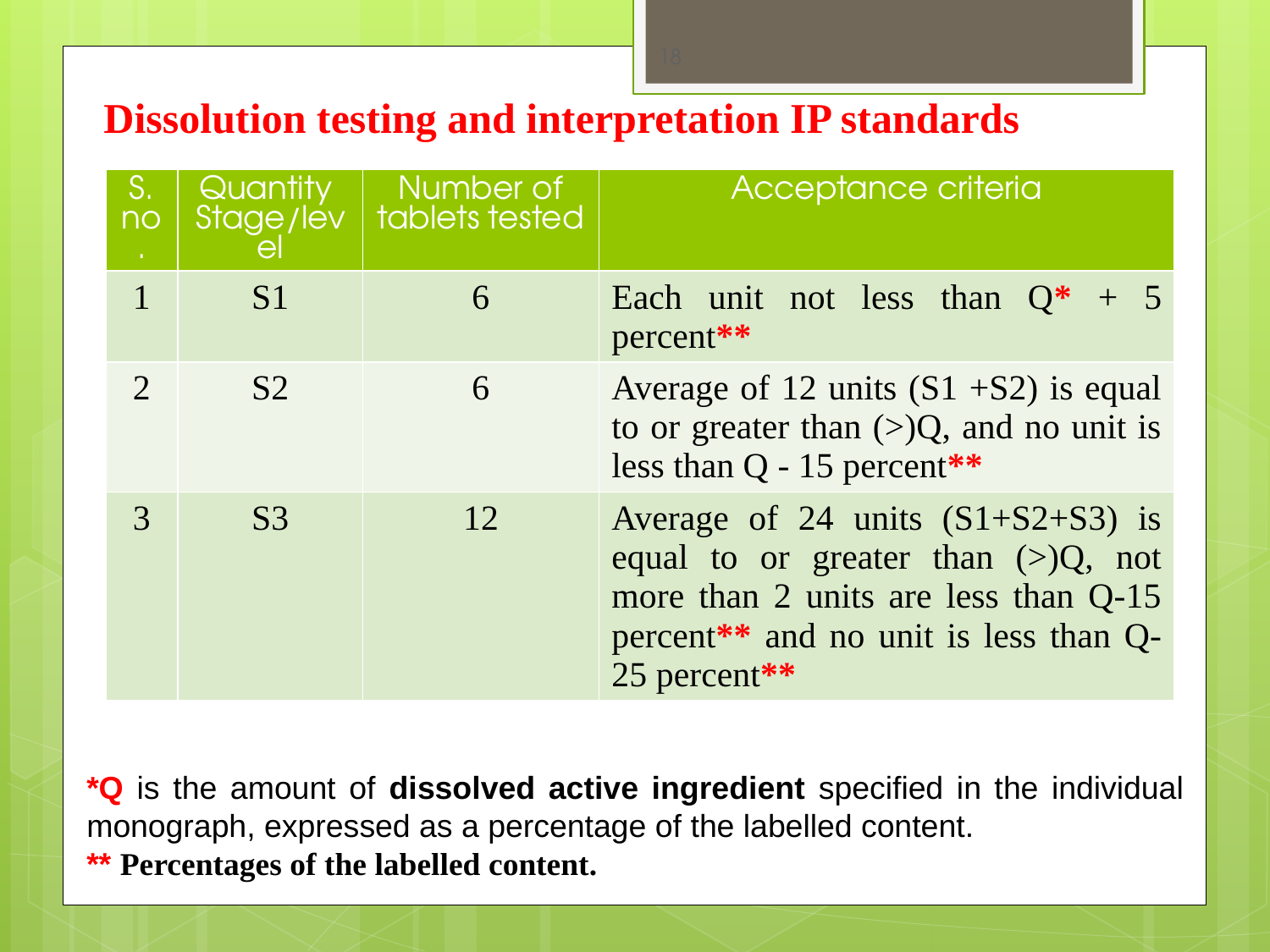

18
Dissolution testing and interpretation IP standards
| S. no. | Quantity Stage/level | Number of tablets tested | Acceptance criteria |
| --- | --- | --- | --- |
| 1 | S1 | 6 | Each unit not less than Q\* + 5 percent\*\* |
| 2 | S2 | 6 | Average of 12 units (S1 +S2) is equal to or greater than (>)Q, and no unit is less than Q - 15 percent\*\* |
| 3 | S3 | 12 | Average of 24 units (S1+S2+S3) is equal to or greater than (>)Q, not more than 2 units are less than Q-15 percent\*\* and no unit is less than Q-25 percent\*\* |
*Q is the amount of dissolved active ingredient specified in the individual monograph, expressed as a percentage of the labelled content.
** Percentages of the labelled content.